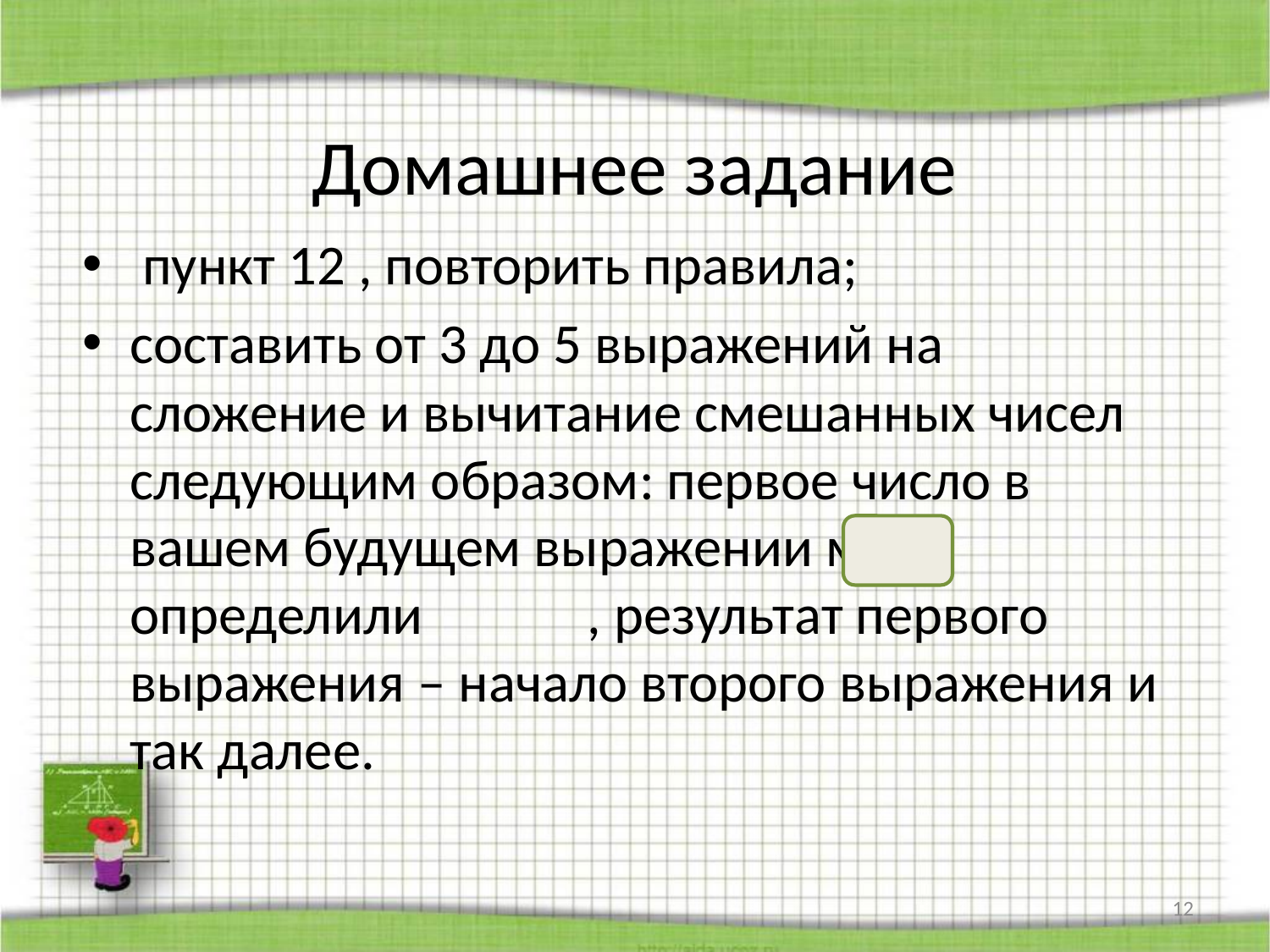

# Домашнее задание
 пункт 12 , повторить правила;
составить от 3 до 5 выражений на сложение и вычитание смешанных чисел следующим образом: первое число в вашем будущем выражении мы определили             , результат первого выражения – начало второго выражения и так далее.

12